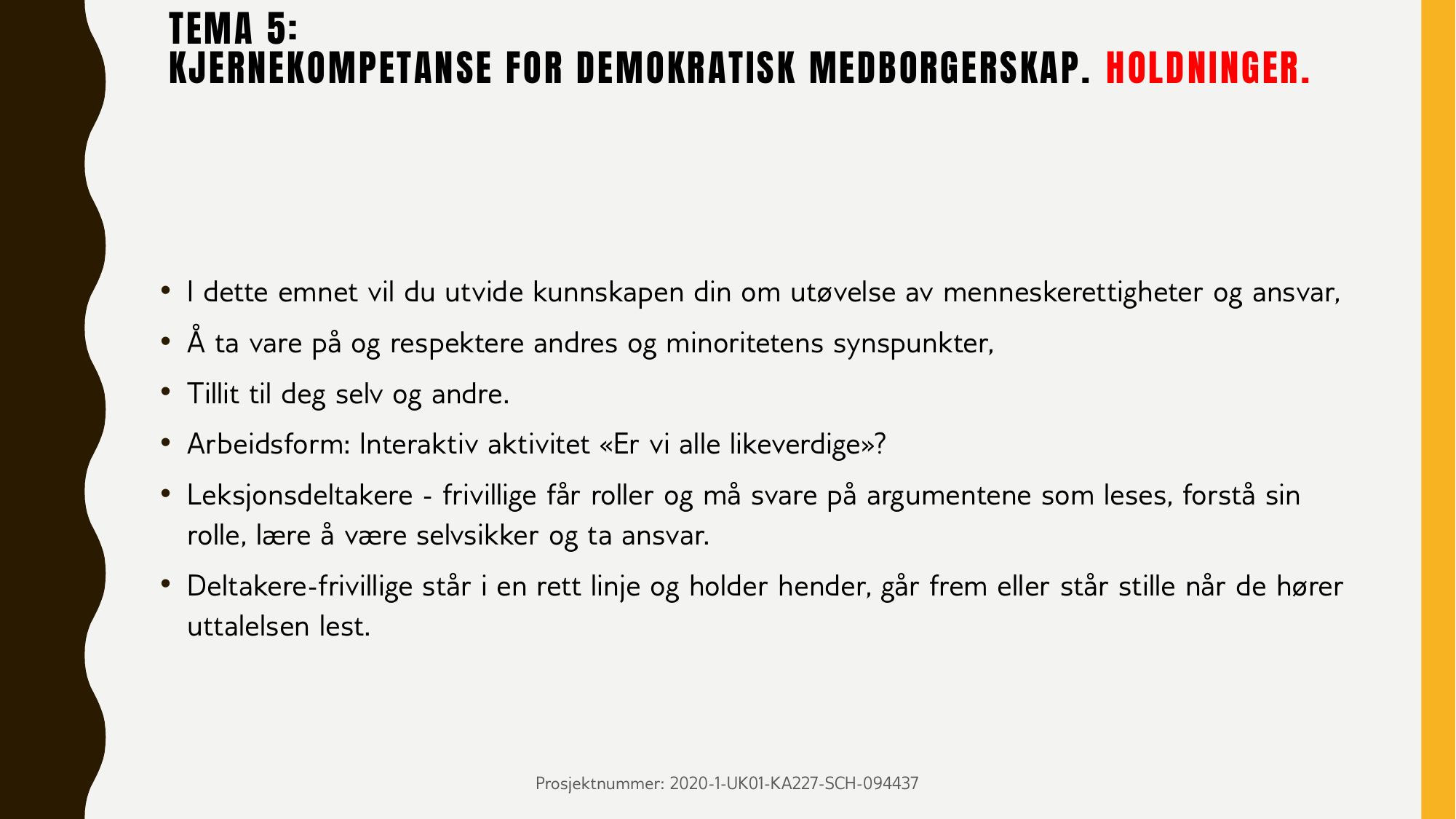

# TEMA 5: Kjernekompetanse for demokratisk medborgerskap. Holdninger.
I dette emnet vil du utvide kunnskapen din om utøvelse av menneskerettigheter og ansvar,
Å ta vare på og respektere andres og minoritetens synspunkter,
Tillit til deg selv og andre.
Arbeidsform: Interaktiv aktivitet «Er vi alle likeverdige»?
Leksjonsdeltakere - frivillige får roller og må svare på argumentene som leses, forstå sin rolle, lære å være selvsikker og ta ansvar.
Deltakere-frivillige står i en rett linje og holder hender, går frem eller står stille når de hører uttalelsen lest.
Prosjektnummer: 2020-1-UK01-KA227-SCH-094437